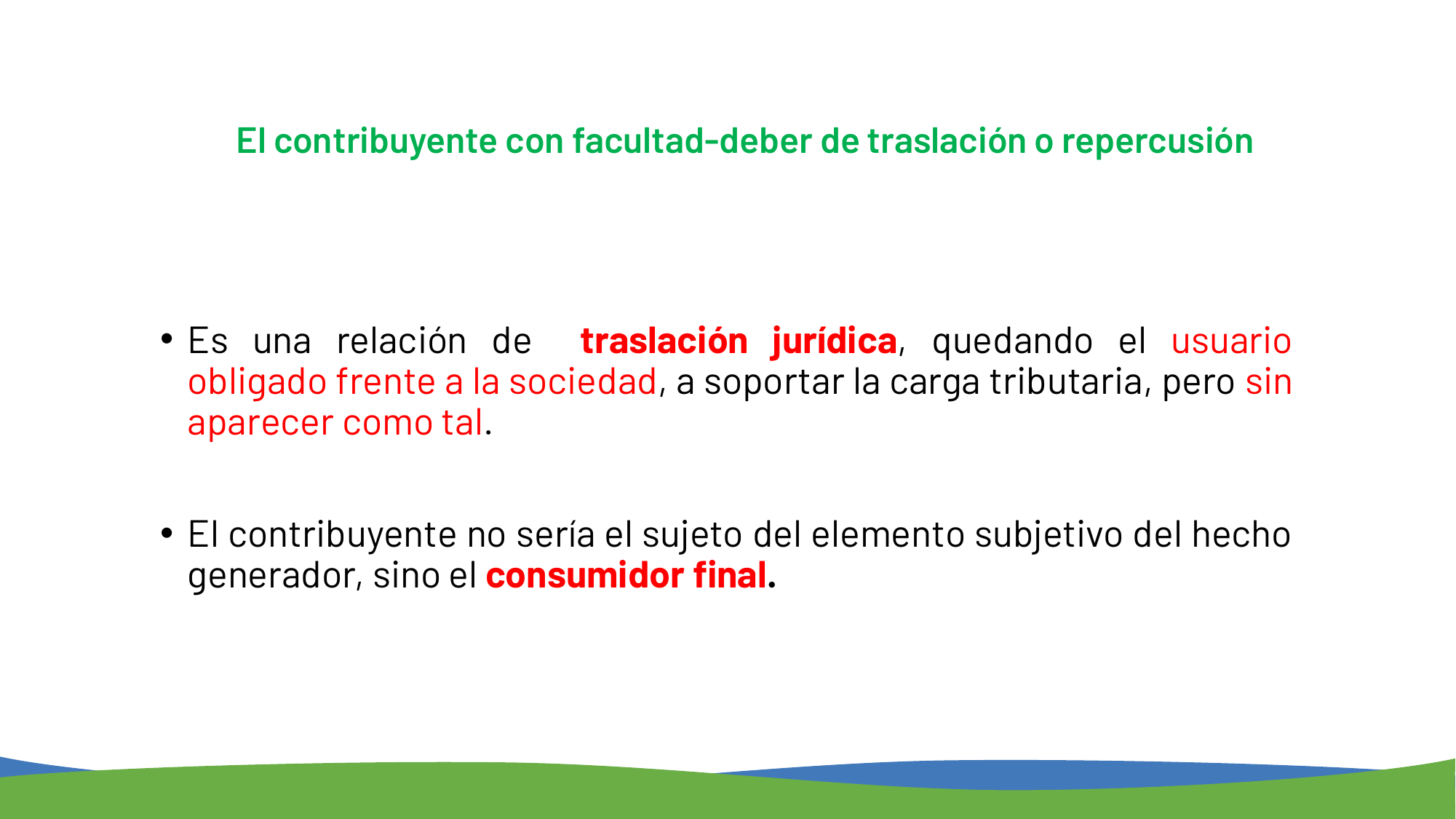

El contribuyente con facultad-deber de traslación o repercusión

Es una relación de  traslación jurídica, quedando el usuario obligado frente a la sociedad, a soportar la carga tributaria, pero sin aparecer como tal.

El contribuyente no sería el sujeto del elemento subjetivo del hecho generador, sino el consumidor final.